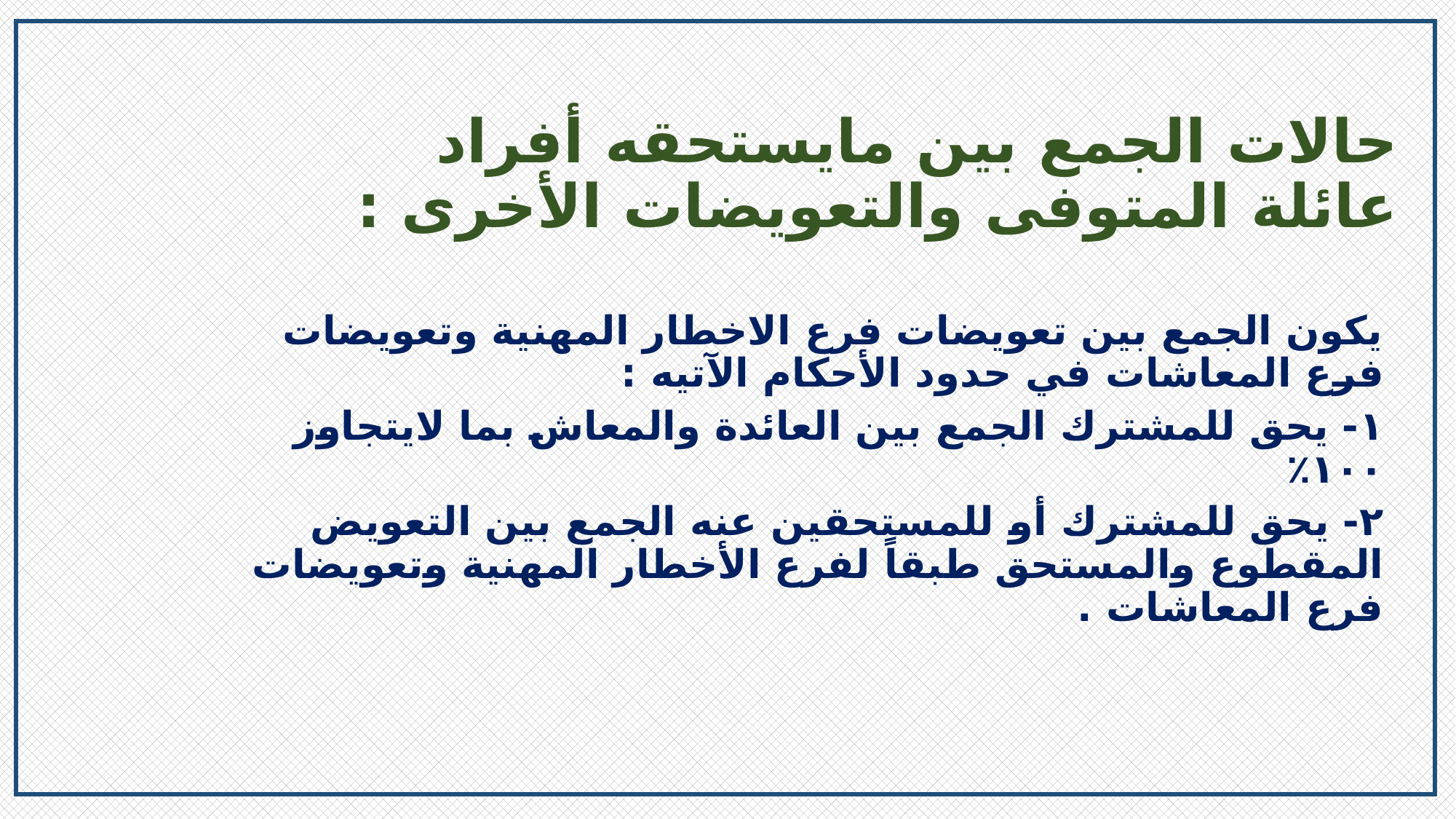

# حالات الجمع بين مايستحقه أفراد عائلة المتوفى والتعويضات الأخرى :
يكون الجمع بين تعويضات فرع الاخطار المهنية وتعويضات فرع المعاشات في حدود الأحكام الآتيه :
١- يحق للمشترك الجمع بين العائدة والمعاش بما لايتجاوز ١٠٠٪‏
٢- يحق للمشترك أو للمستحقين عنه الجمع بين التعويض المقطوع والمستحق طبقاً لفرع الأخطار المهنية وتعويضات فرع المعاشات .